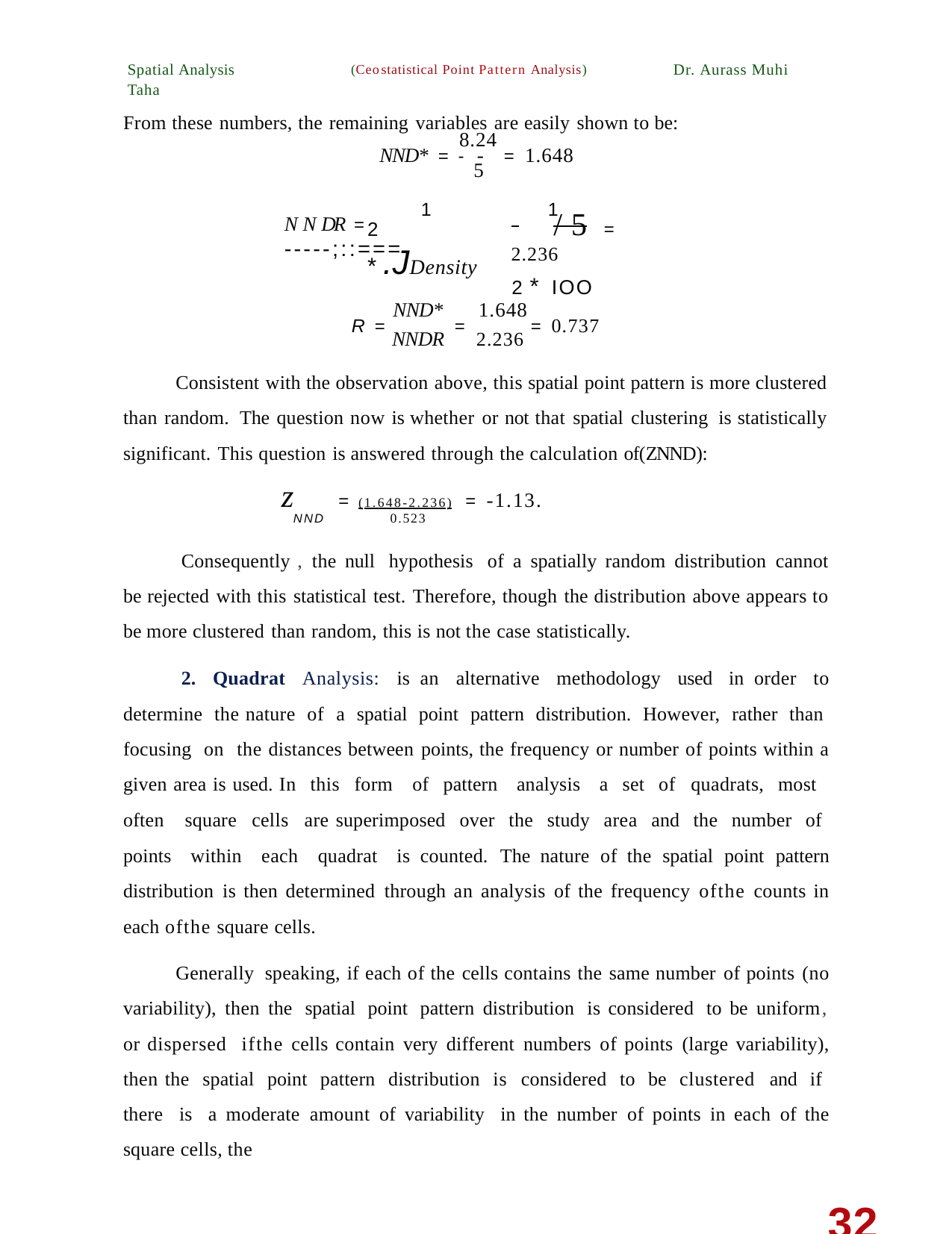

Spatial Analysis	(Ceostatistical Point Pattern Analysis)	Dr. Aurass Muhi Taha

From these numbers, the remaining variables are easily shown to be:
8.24
NND*  = --= 1.648 5
1	1
 	/5 = 2.236
2 *  IOO
N N DR  = -----;::===
2 * .JDensity
NND*	1.648
NNDR	2.236
= 0.737
R  =
=
Consistent with the observation above, this spatial point pattern is more clustered than random.  The question now is whether or not that spatial clustering  is statistically significant. This question is answered through the calculation of(ZNND):
z	= (1.648-2.236)   = -1.13.
0.523
NND
Consequently , the null  hypothesis  of a spatially random distribution cannot be rejected with this statistical test. Therefore, though the distribution above appears to be more clustered than random, this is not the case statistically.

2.  Quadrat  Analysis:  is an  alternative  methodology  used  in order  to determine  the nature  of  a  spatial  point  pattern  distribution.  However,  rather  than  focusing  on  the distances between points, the frequency or number of points within a given area is used. In  this  form   of  pattern   analysis   a  set  of  quadrats,  most   often   square  cells  are superimposed  over  the  study  area  and  the  number  of  points  within  each  quadrat  is counted. The nature of the spatial point pattern distribution is then determined through an analysis of the frequency ofthe counts in each ofthe square cells.

Generally  speaking, if each of the cells contains the same number of points (no variability), then the  spatial  point  pattern distribution  is considered  to be uniform, or dispersed  ifthe cells contain very different numbers of points (large variability), then the  spatial  point  pattern  distribution  is  considered  to  be  clustered  and  if  there  is  a moderate amount of variability  in the number of points in each of the square cells, the

32